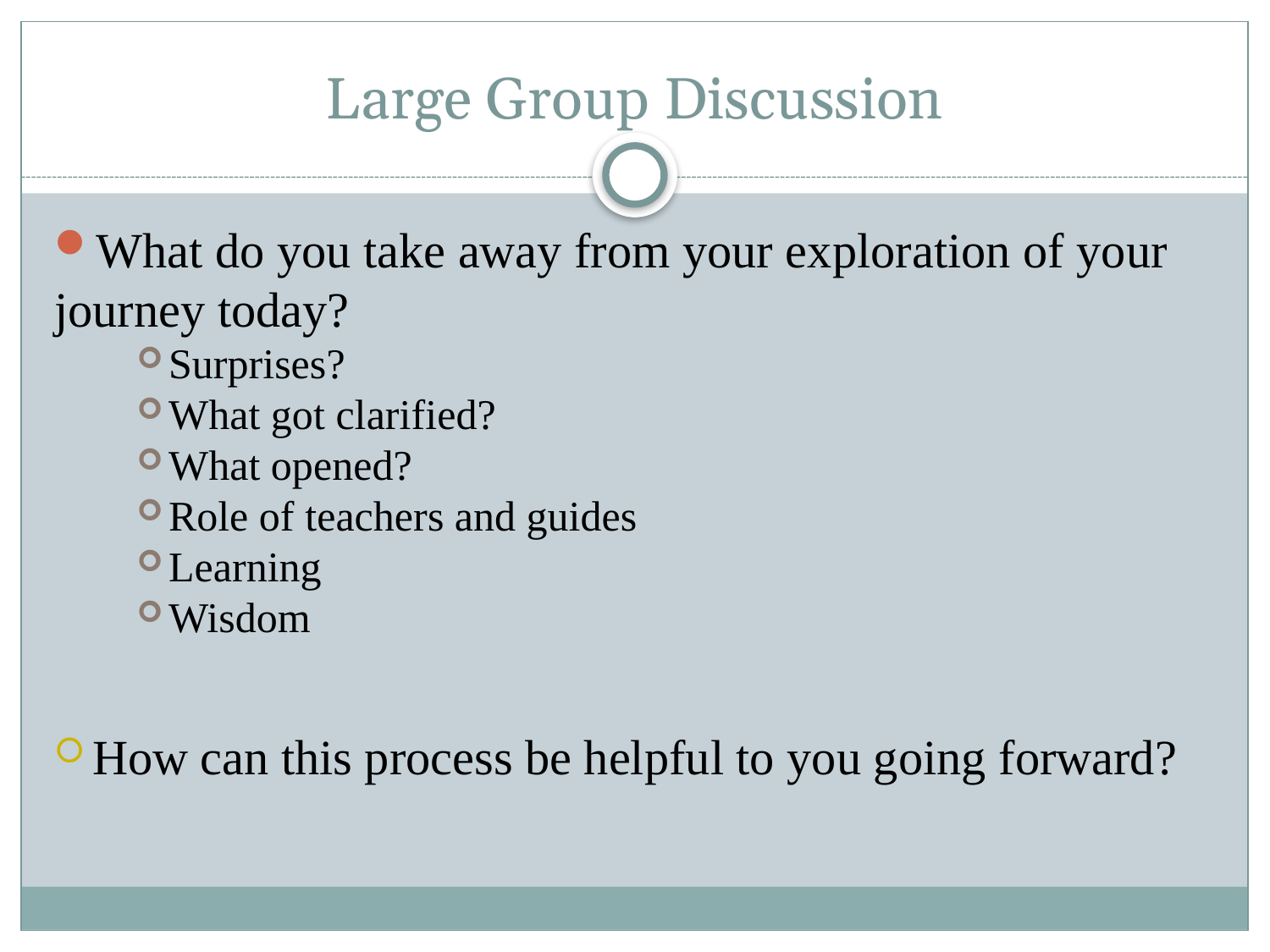

# Large Group Discussion
What do you take away from your exploration of your journey today?
Surprises?
What got clarified?
What opened?
Role of teachers and guides
Learning
Wisdom

How can this process be helpful to you going forward?